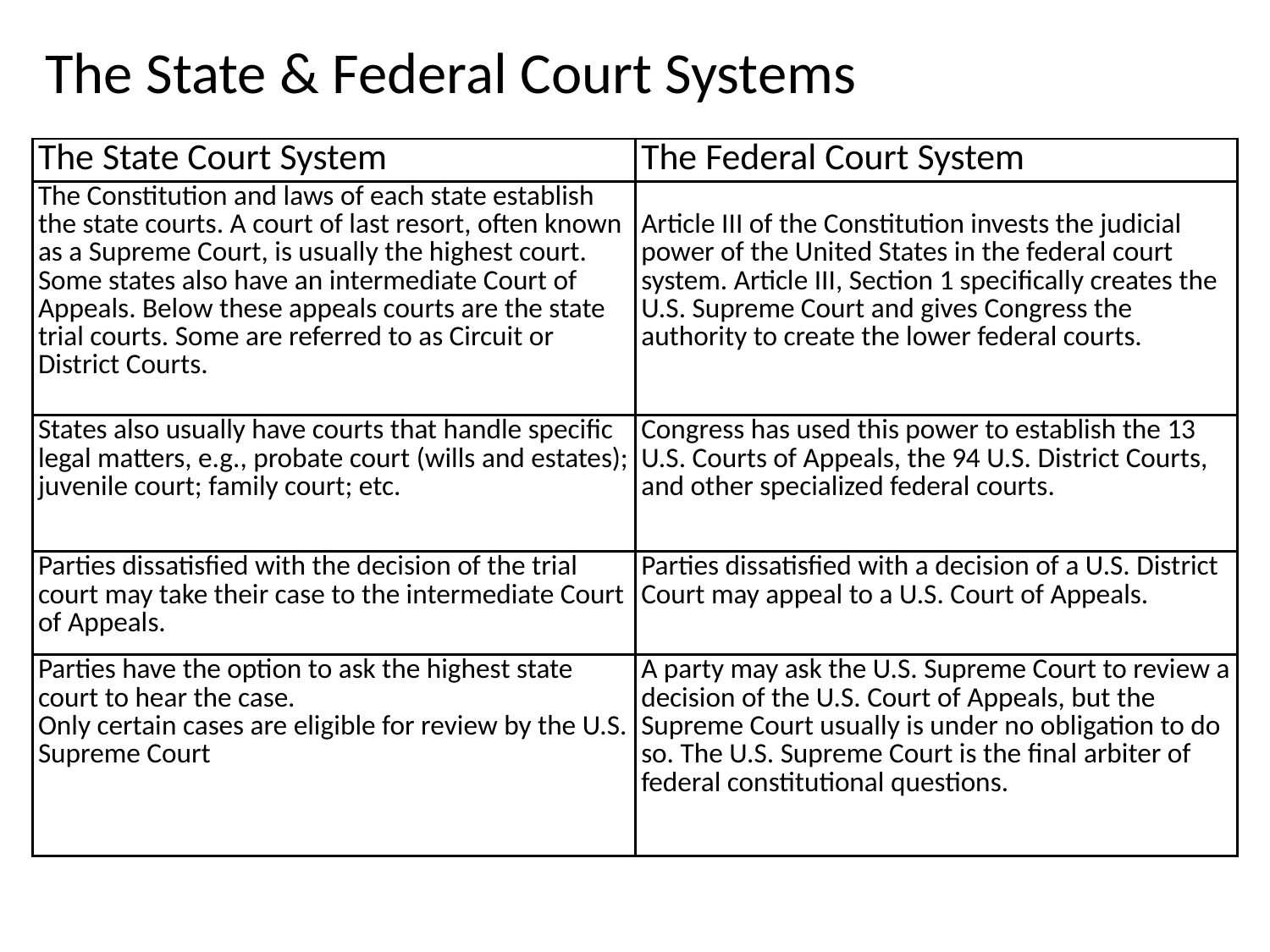

# The State & Federal Court Systems
| The State Court System | The Federal Court System |
| --- | --- |
| The Constitution and laws of each state establish the state courts. A court of last resort, often known as a Supreme Court, is usually the highest court. Some states also have an intermediate Court of Appeals. Below these appeals courts are the state trial courts. Some are referred to as Circuit or District Courts. | Article III of the Constitution invests the judicial power of the United States in the federal court system. Article III, Section 1 specifically creates the U.S. Supreme Court and gives Congress the authority to create the lower federal courts. |
| States also usually have courts that handle specific legal matters, e.g., probate court (wills and estates); juvenile court; family court; etc. | Congress has used this power to establish the 13 U.S. Courts of Appeals, the 94 U.S. District Courts, and other specialized federal courts. |
| Parties dissatisfied with the decision of the trial court may take their case to the intermediate Court of Appeals. | Parties dissatisfied with a decision of a U.S. District Court may appeal to a U.S. Court of Appeals. |
| Parties have the option to ask the highest state court to hear the case. Only certain cases are eligible for review by the U.S. Supreme Court | A party may ask the U.S. Supreme Court to review a decision of the U.S. Court of Appeals, but the Supreme Court usually is under no obligation to do so. The U.S. Supreme Court is the final arbiter of federal constitutional questions. |